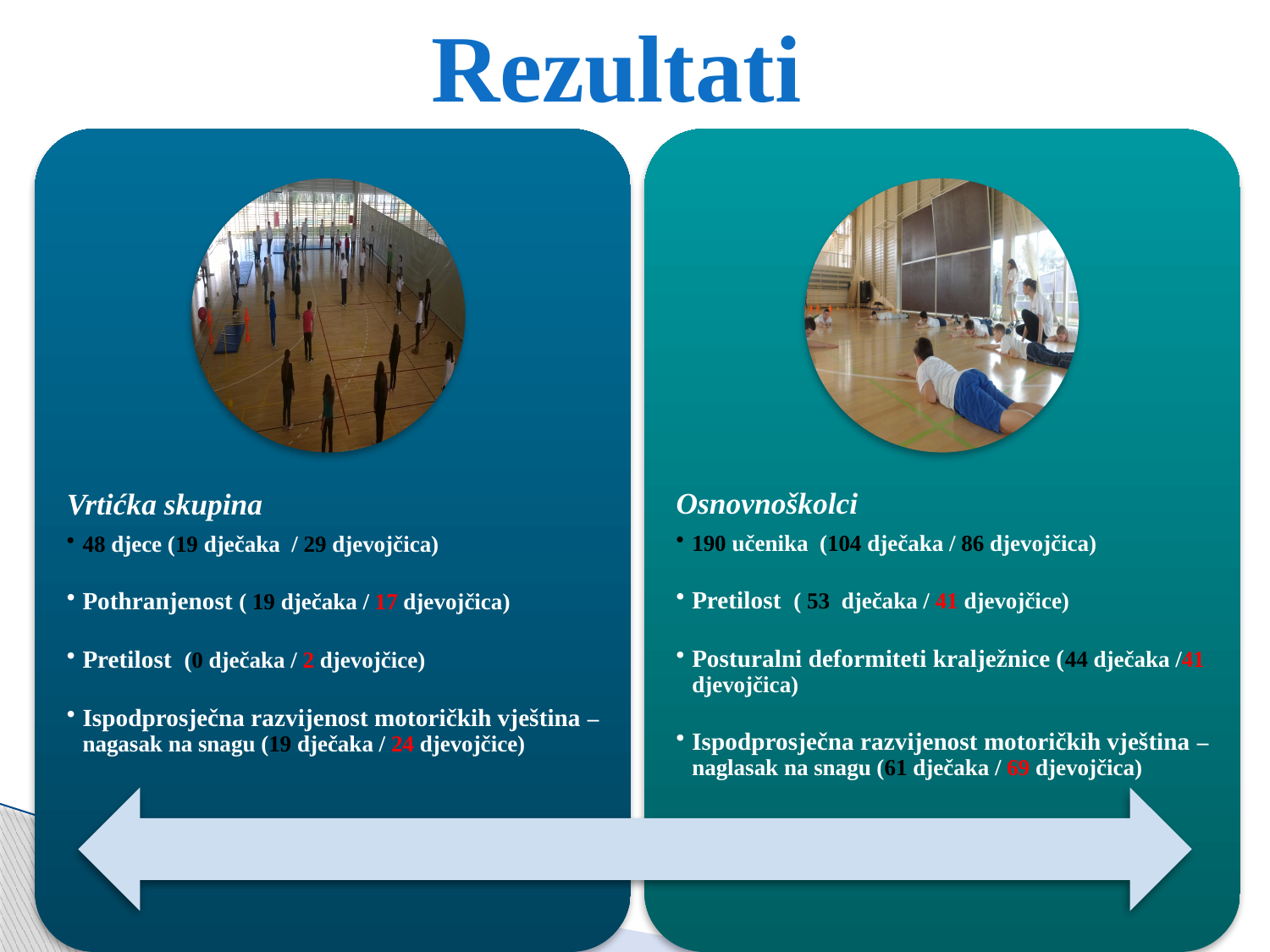

Rezultati
Vrtićka skupina
48 djece (19 dječaka  / 29 djevojčica)

Pothranjenost ( 19 dječaka / 17 djevojčica)

Pretilost  (0 dječaka / 2 djevojčice)

Ispodprosječna razvijenost motoričkih vještina – nagasak na snagu (19 dječaka / 24 djevojčice)
Osnovnoškolci
190 učenika  (104 dječaka / 86 djevojčica)

Pretilost  ( 53  dječaka / 41 djevojčice)

Posturalni deformiteti kralježnice (44 dječaka /41 djevojčica)

Ispodprosječna razvijenost motoričkih vještina – naglasak na snagu (61 dječaka / 69 djevojčica)